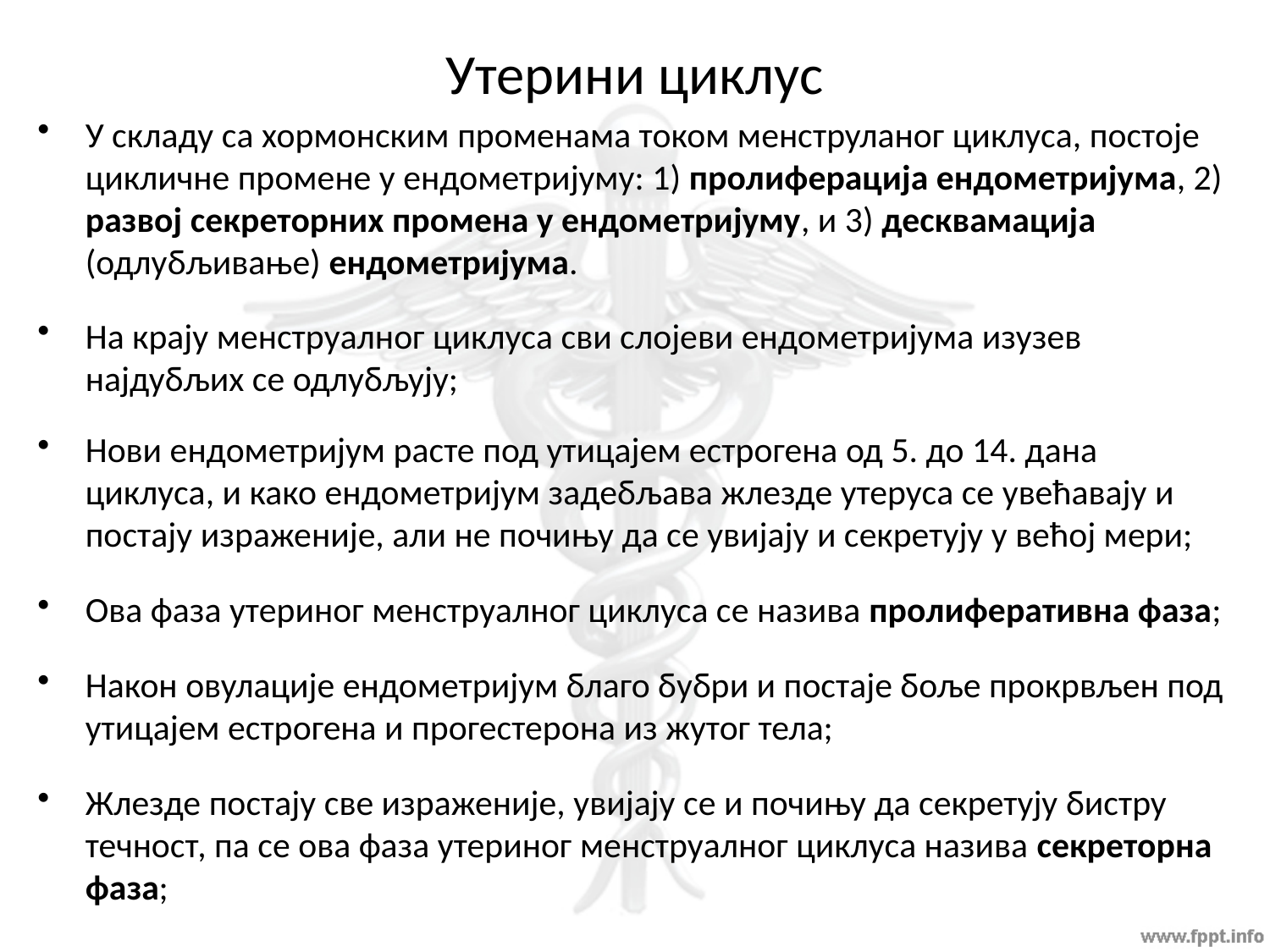

# Утерини циклус
У складу са хормонским променама током менструланог циклуса, постоје цикличне промене у ендометријуму: 1) пролиферација ендометријума, 2) развој секреторних промена у ендометријуму, и 3) десквамација (одлубљивање) ендометријума.

На крају менструалног циклуса сви слојеви ендометријума изузев најдубљих се одлубљују;

Нови ендометријум расте под утицајем естрогена од 5. до 14. дана циклуса, и како ендометријум задебљава жлезде утеруса се увећавају и постају израженије, али не почињу да се увијају и секретују у већој мери;

Ова фаза утериног менструалног циклуса се назива пролиферативна фаза;

Након овулације ендометријум благо бубри и постаје боље прокрвљен под утицајем естрогена и прогестерона из жутог тела;

Жлезде постају све израженије, увијају се и почињу да секретују бистру течност, па се ова фаза утериног менструалног циклуса назива секреторна фаза;